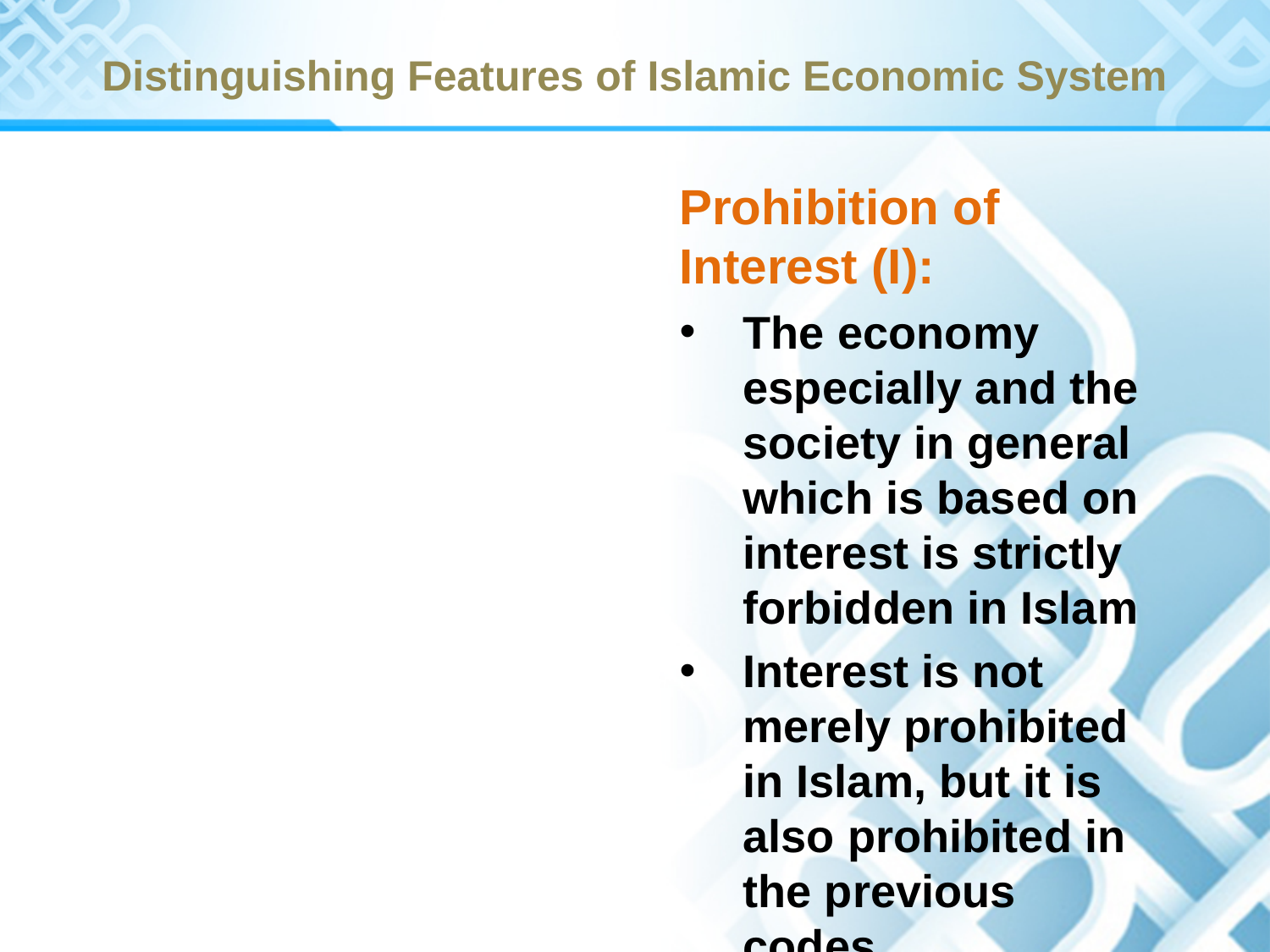

Distinguishing Features of Islamic Economic System
Prohibition of Interest (I):
The economy especially and the society in general which is based on interest is strictly forbidden in Islam
Interest is not merely prohibited in Islam, but it is also prohibited in the previous codes